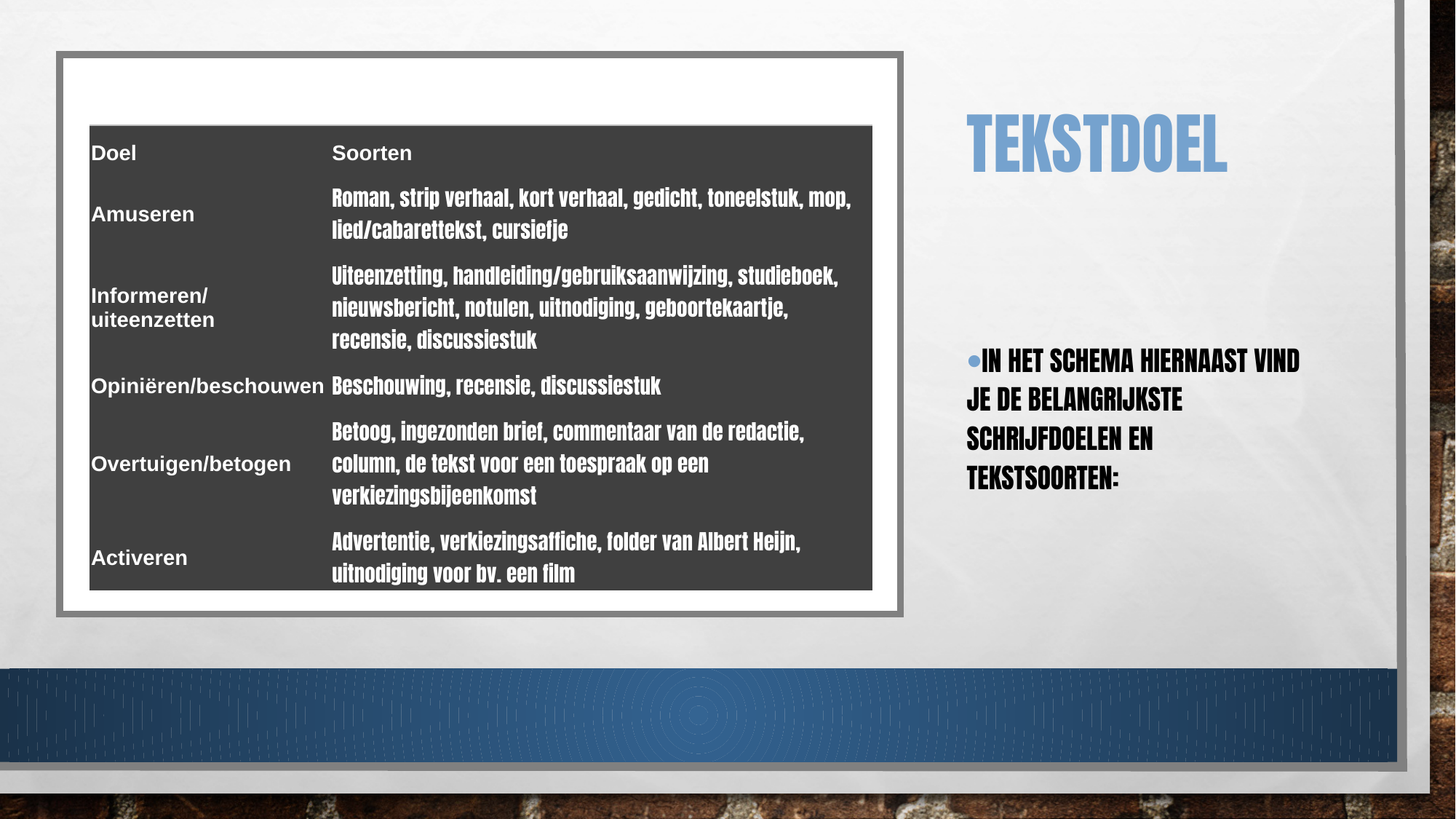

# Tekstdoel
| Doel | Soorten |
| --- | --- |
| Amuseren | Roman, strip verhaal, kort verhaal, gedicht, toneelstuk, mop, lied/cabarettekst, cursiefje |
| Informeren/uiteenzetten | Uiteenzetting, handleiding/gebruiksaanwijzing, studieboek, nieuwsbericht, notulen, uitnodiging, geboortekaartje, recensie, discussiestuk |
| Opiniëren/beschouwen | Beschouwing, recensie, discussiestuk |
| Overtuigen/betogen | Betoog, ingezonden brief, commentaar van de redactie, column, de tekst voor een toespraak op een verkiezingsbijeenkomst |
| Activeren | Advertentie, verkiezingsaffiche, folder van Albert Heijn, uitnodiging voor bv. een film |
In het schema hiernaast vind je de belangrijkste schrijfdoelen en tekstsoorten: